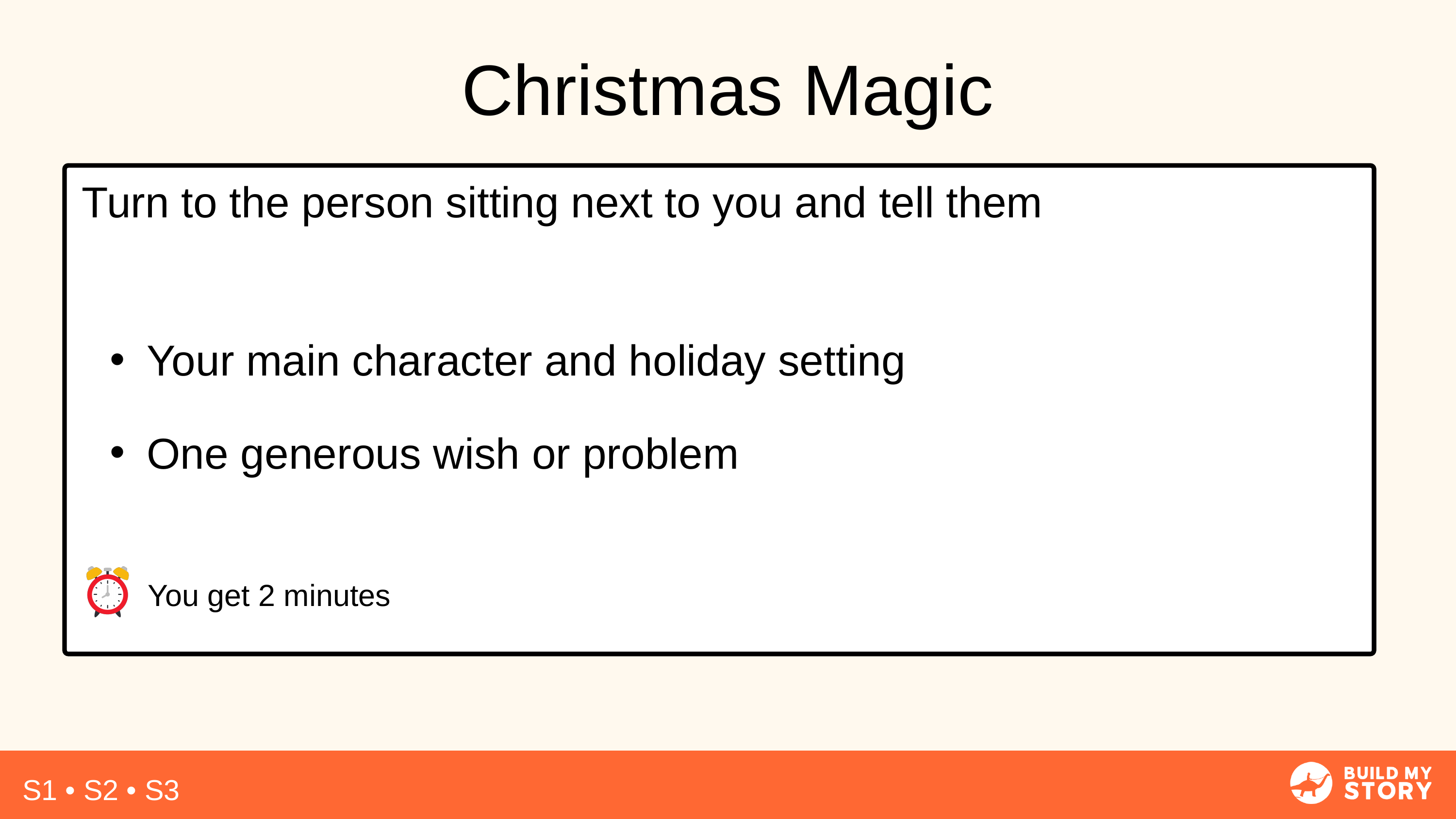

Christmas Magic
Turn to the person sitting next to you and tell them

Your main character and holiday setting
One generous wish or problem

You get 2 minutes

S1 • S2 • S3